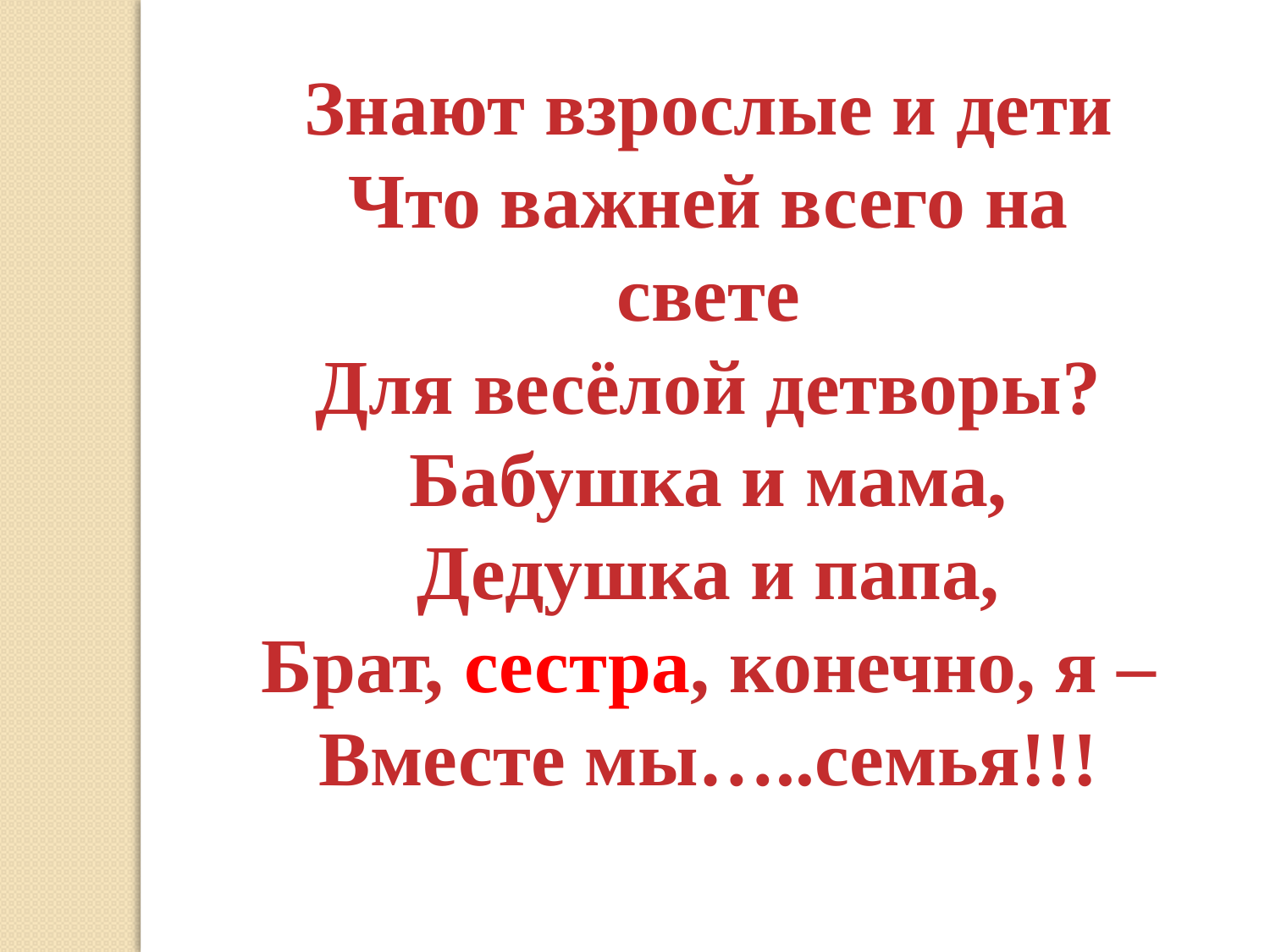

Знают взрослые и дети
Что важней всего на свете
Для весёлой детворы?
Бабушка и мама,
Дедушка и папа,
Брат, сестра, конечно, я –
Вместе мы…..семья!!!